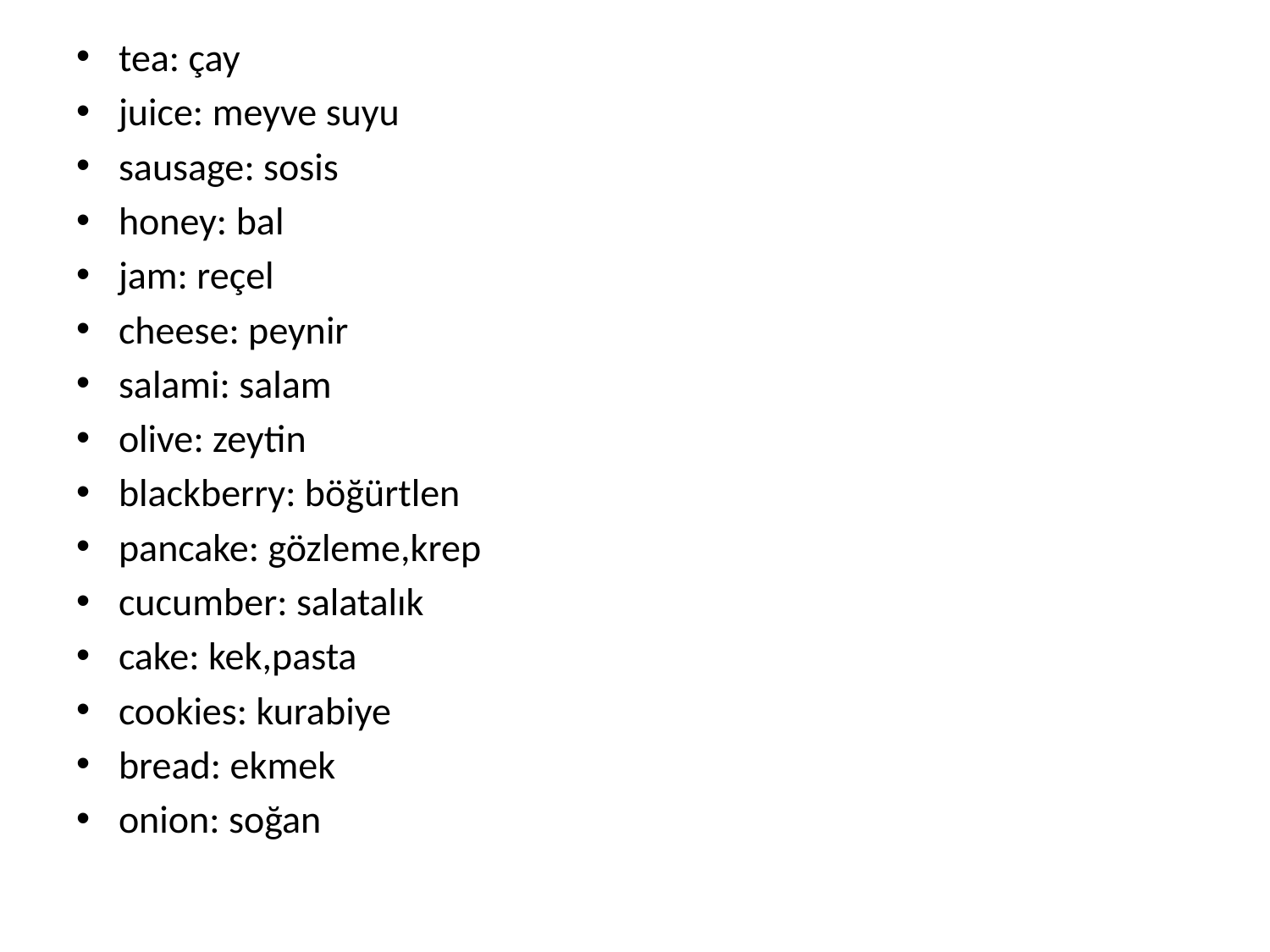

tea: çay
juice: meyve suyu
sausage: sosis
honey: bal
jam: reçel
cheese: peynir
salami: salam
olive: zeytin
blackberry: böğürtlen
pancake: gözleme,krep
cucumber: salatalık
cake: kek,pasta
cookies: kurabiye
bread: ekmek
onion: soğan